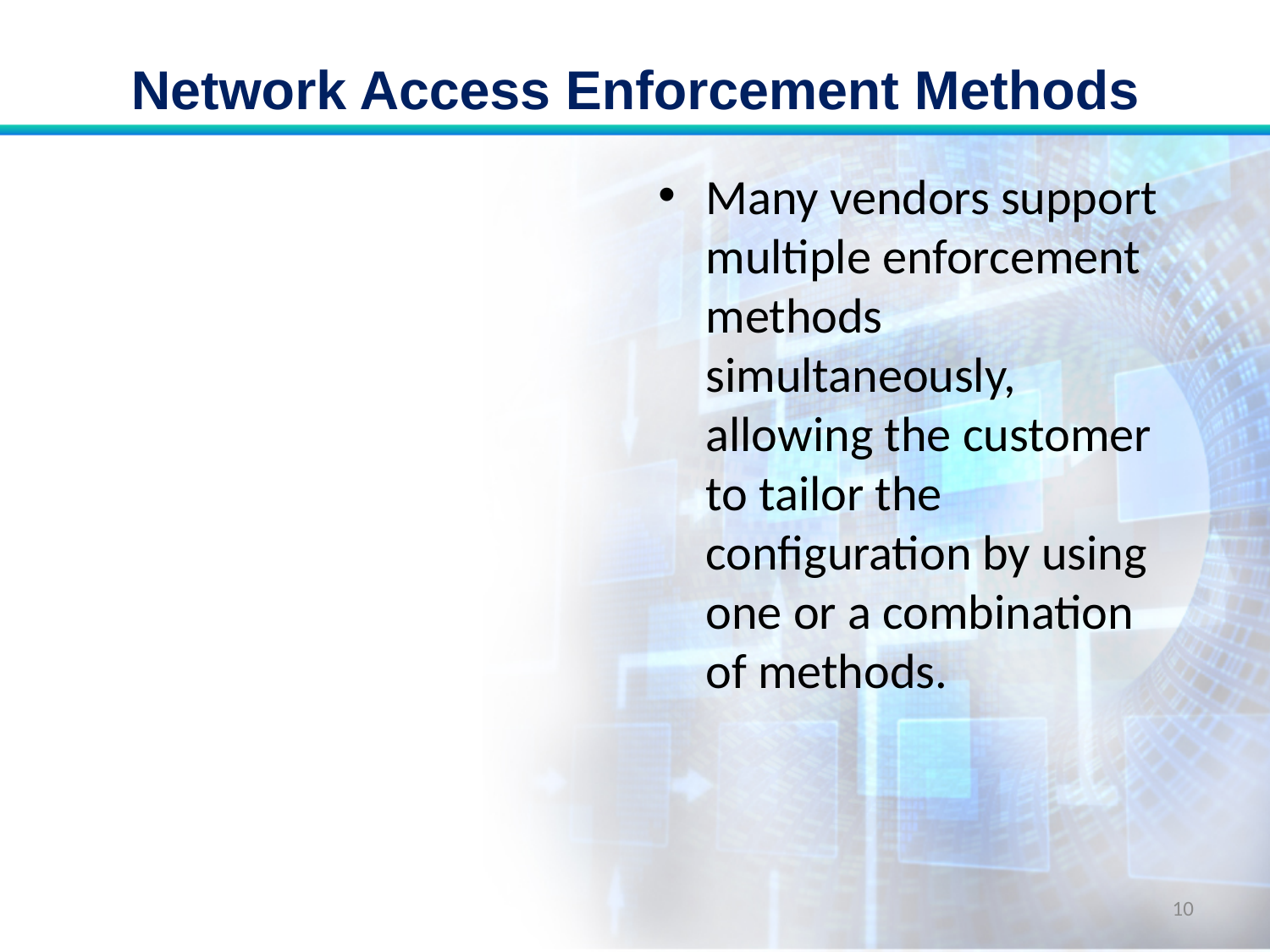

# Network Access Enforcement Methods
Many vendors support multiple enforcement methods simultaneously, allowing the customer to tailor the configuration by using one or a combination of methods.
10